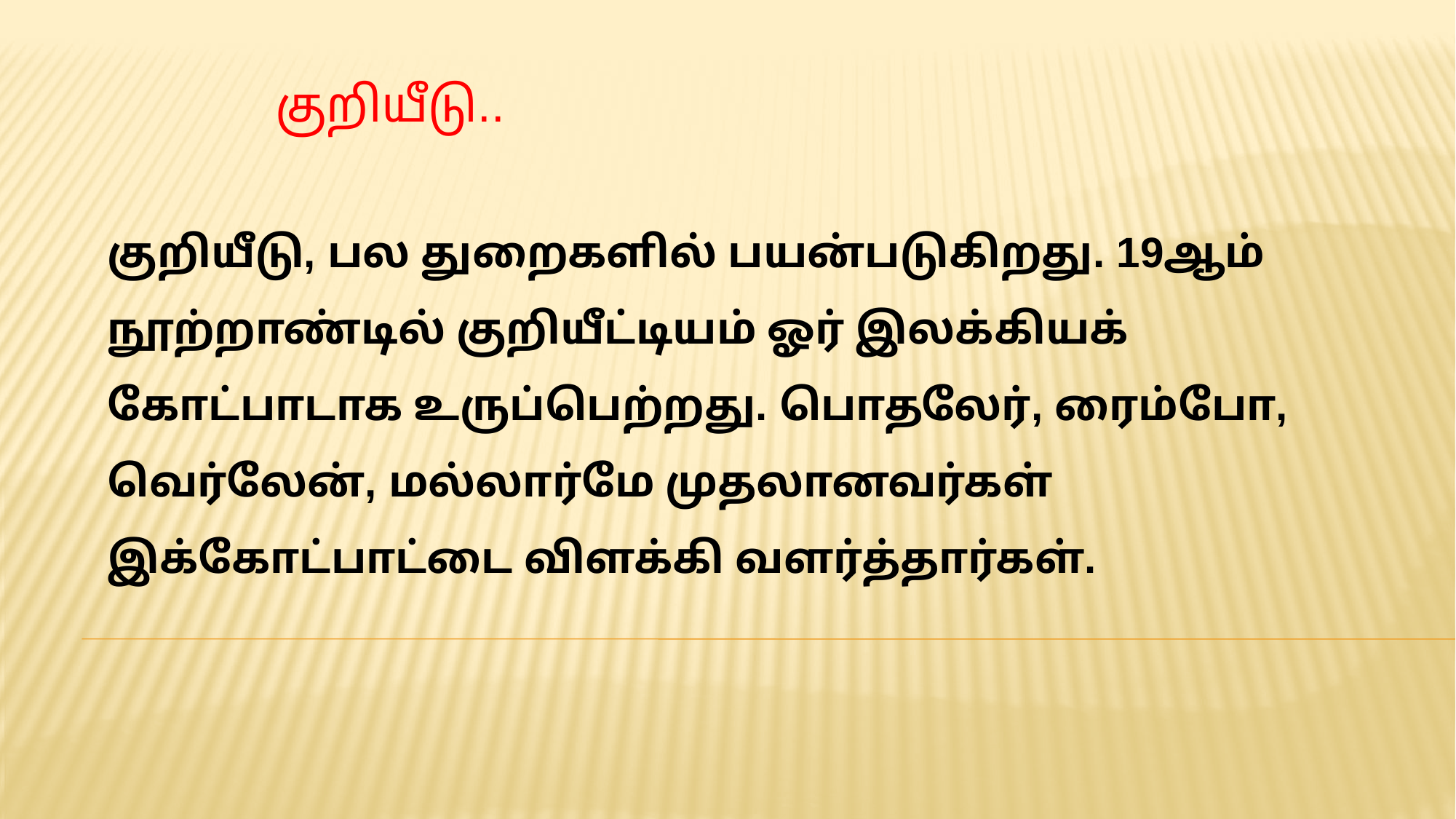

குறியீடு..
குறியீடு, பல துறைகளில் பயன்படுகிறது. 19ஆம் நூற்றாண்டில் குறியீட்டியம் ஓர் இலக்கியக் கோட்பாடாக உருப்பெற்றது. பொதலேர், ரைம்போ, வெர்லேன், மல்லார்மே முதலானவர்கள் இக்கோட்பாட்டை விளக்கி வளர்த்தார்கள்.